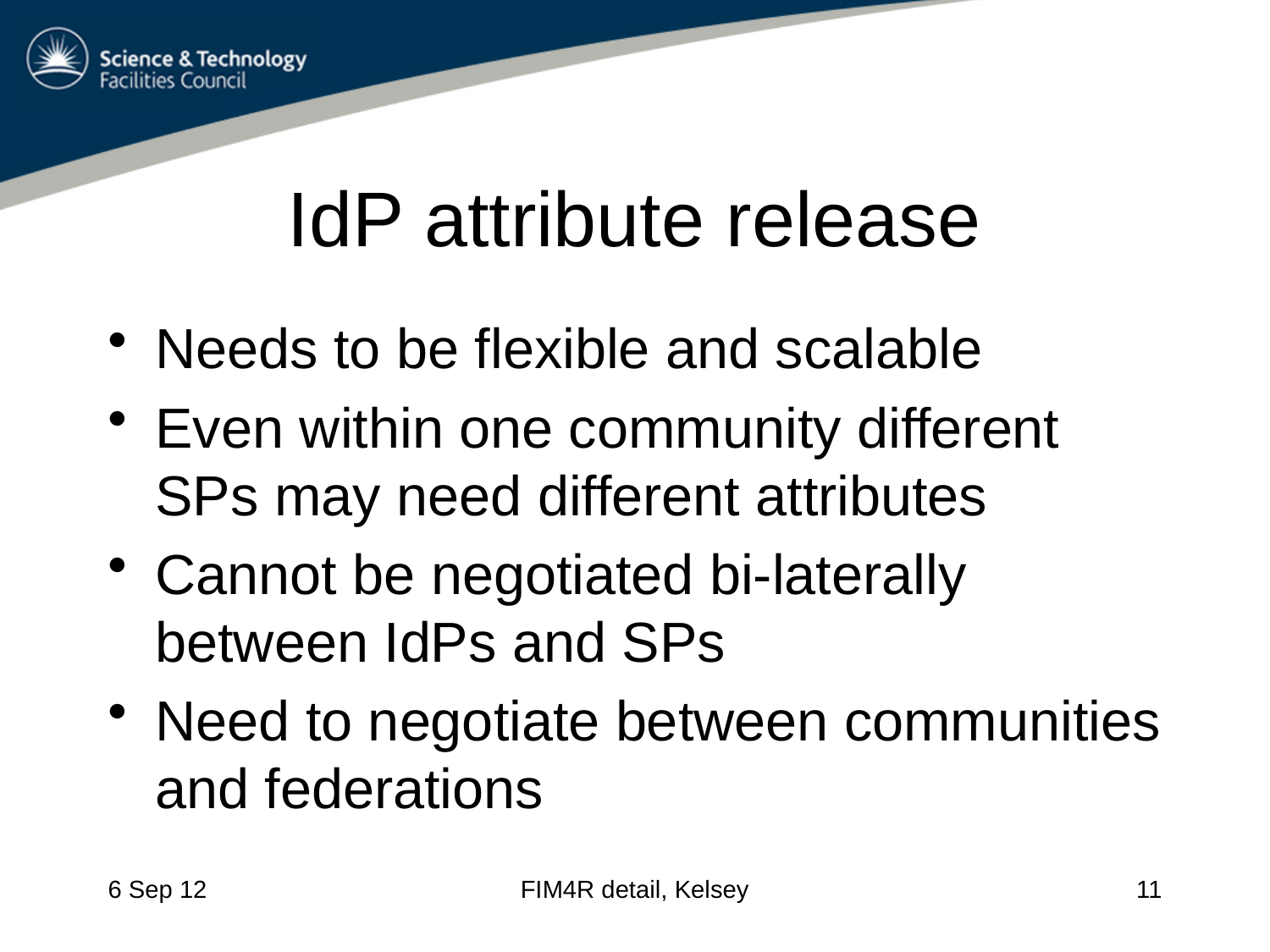

# IdP attribute release
Needs to be flexible and scalable
Even within one community different SPs may need different attributes
Cannot be negotiated bi-laterally between IdPs and SPs
Need to negotiate between communities and federations
6 Sep 12
FIM4R detail, Kelsey
11